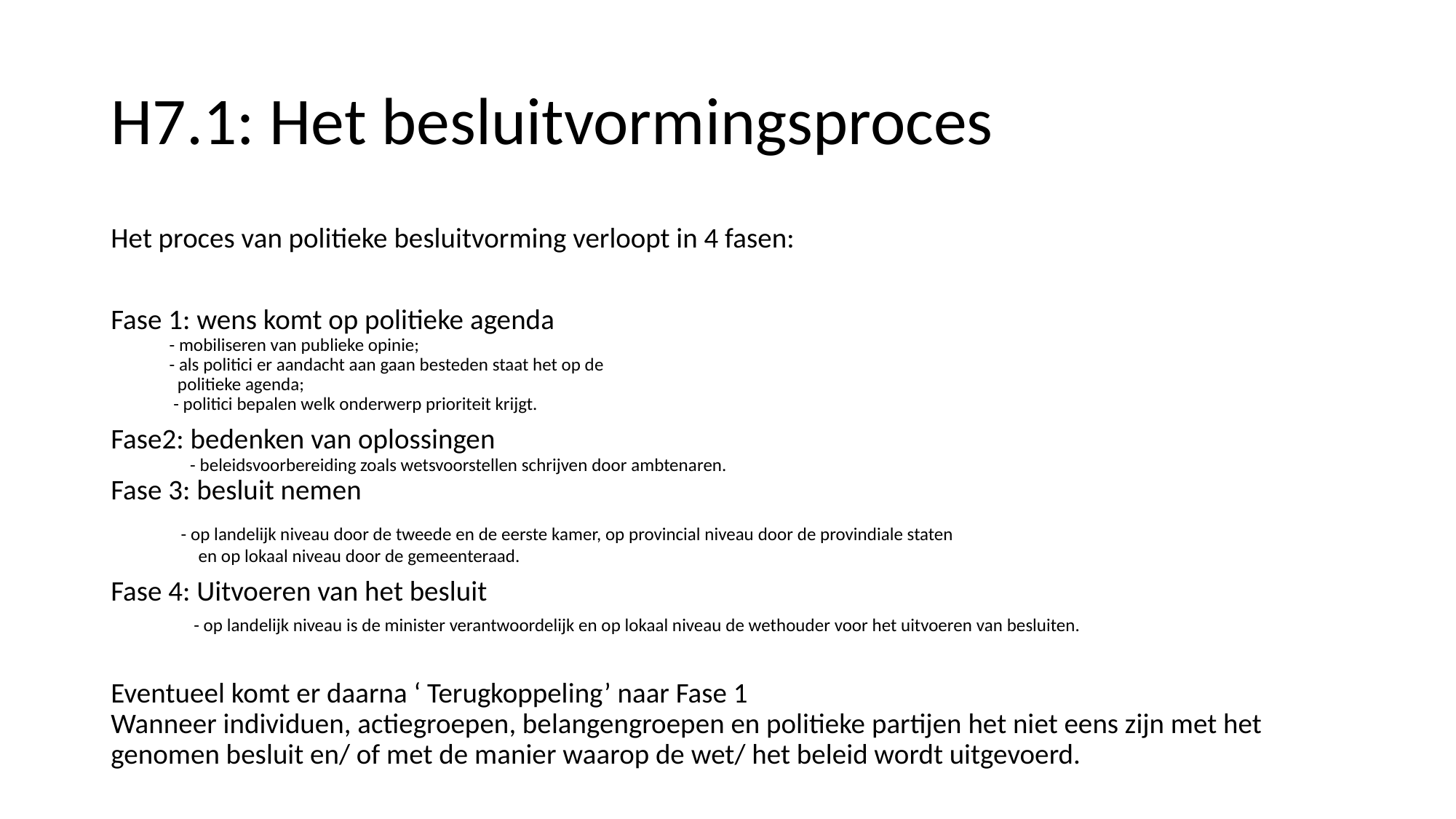

# H7.1: Het besluitvormingsproces
Het proces van politieke besluitvorming verloopt in 4 fasen:

Fase 1: wens komt op politieke agenda
              - mobiliseren van publieke opinie;
              - als politici er aandacht aan gaan besteden staat het op de
                politieke agenda;
               - politici bepalen welk onderwerp prioriteit krijgt.
Fase2: bedenken van oplossingen
                   - beleidsvoorbereiding zoals wetsvoorstellen schrijven door ambtenaren.
Fase 3: besluit nemen
           - op landelijk niveau door de tweede en de eerste kamer, op provincial niveau door de provindiale staten
                     en op lokaal niveau door de gemeenteraad.
Fase 4: Uitvoeren van het besluit
             - op landelijk niveau is de minister verantwoordelijk en op lokaal niveau de wethouder voor het uitvoeren van besluiten.
Eventueel komt er daarna ‘ Terugkoppeling’ naar Fase 1
Wanneer individuen, actiegroepen, belangengroepen en politieke partijen het niet eens zijn met het genomen besluit en/ of met de manier waarop de wet/ het beleid wordt uitgevoerd.